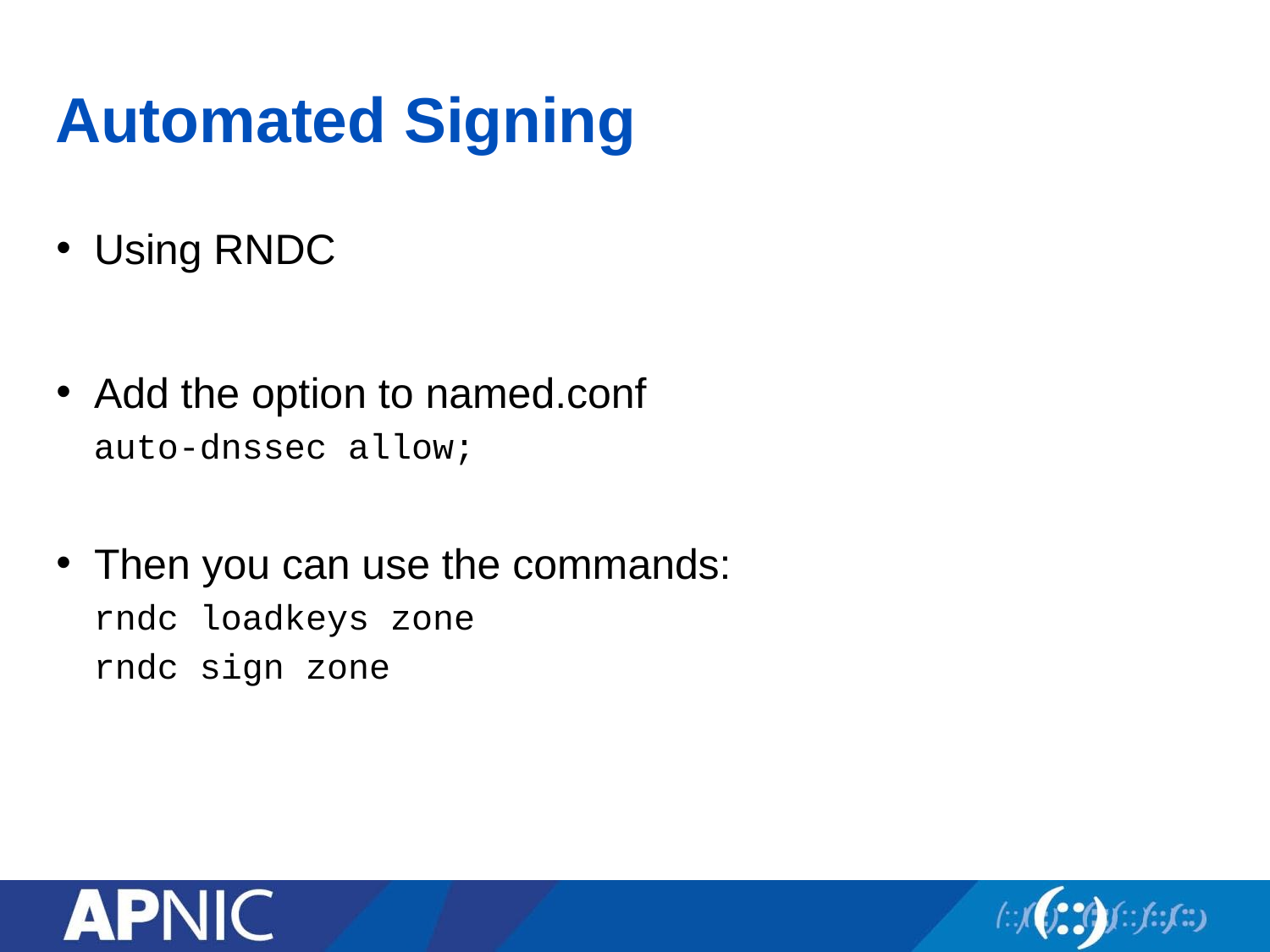

# Automated Signing
Using RNDC

Add the option to named.conf
auto-dnssec allow;

Then you can use the commands:
rndc loadkeys zone
rndc sign zone